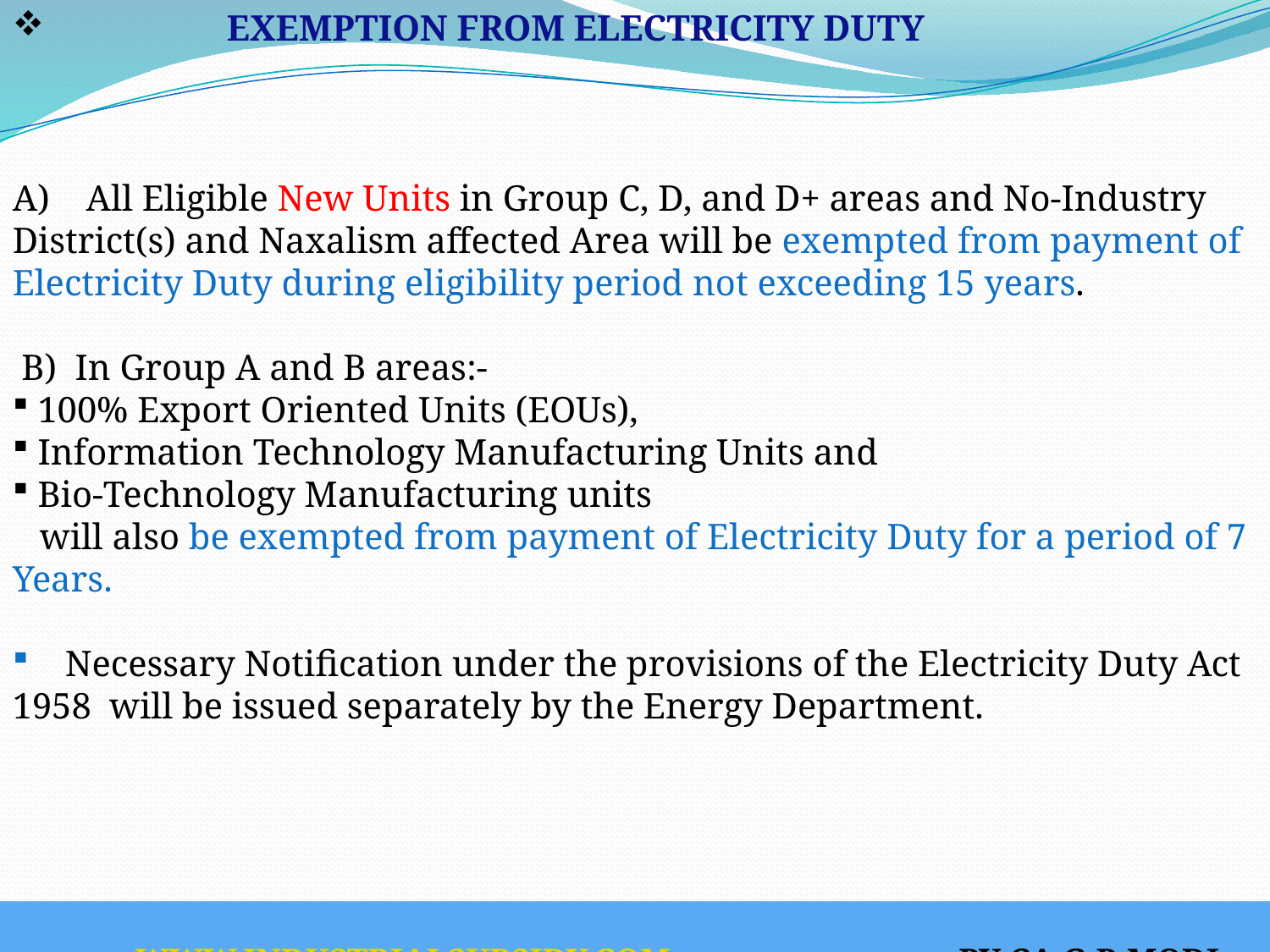

EXEMPTION FROM ELECTRICITY DUTY

A)    All Eligible New Units in Group C, D, and D+ areas and No-Industry District(s) and Naxalism affected Area will be exempted from payment of Electricity Duty during eligibility period not exceeding 15 years.

 B)  In Group A and B areas:-
 100% Export Oriented Units (EOUs),
 Information Technology Manufacturing Units and
 Bio-Technology Manufacturing units
   will also be exempted from payment of Electricity Duty for a period of 7 Years.

    Necessary Notification under the provisions of the Electricity Duty Act 1958  will be issued separately by the Energy Department.

 WWW.INDUSTRIALSUBSIDY.COM                                   BY CA G.B.MODI